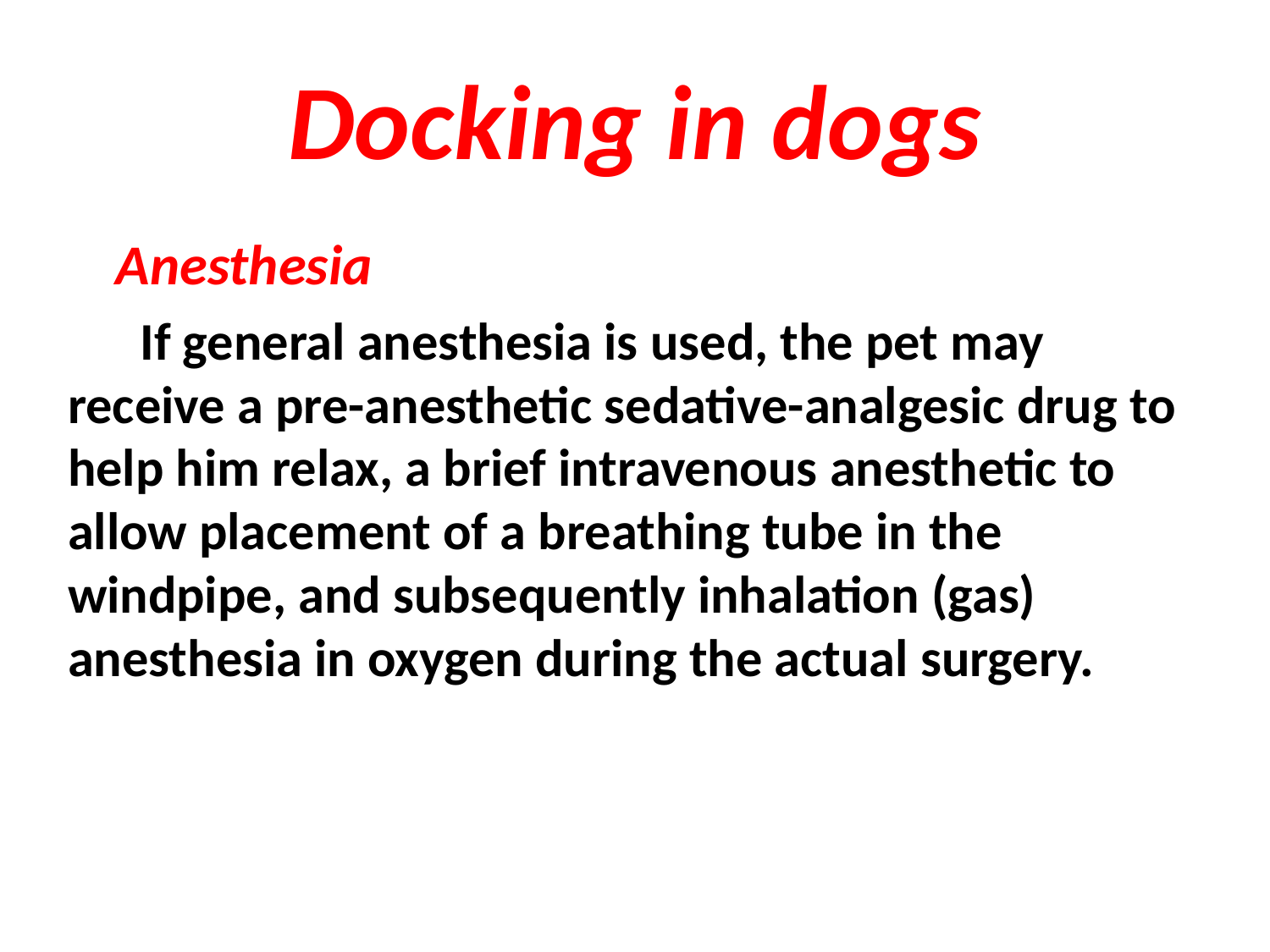

# Docking in dogs
    Anesthesia
      If general anesthesia is used, the pet may receive a pre-anesthetic sedative-analgesic drug to help him relax, a brief intravenous anesthetic to allow placement of a breathing tube in the windpipe, and subsequently inhalation (gas) anesthesia in oxygen during the actual surgery.